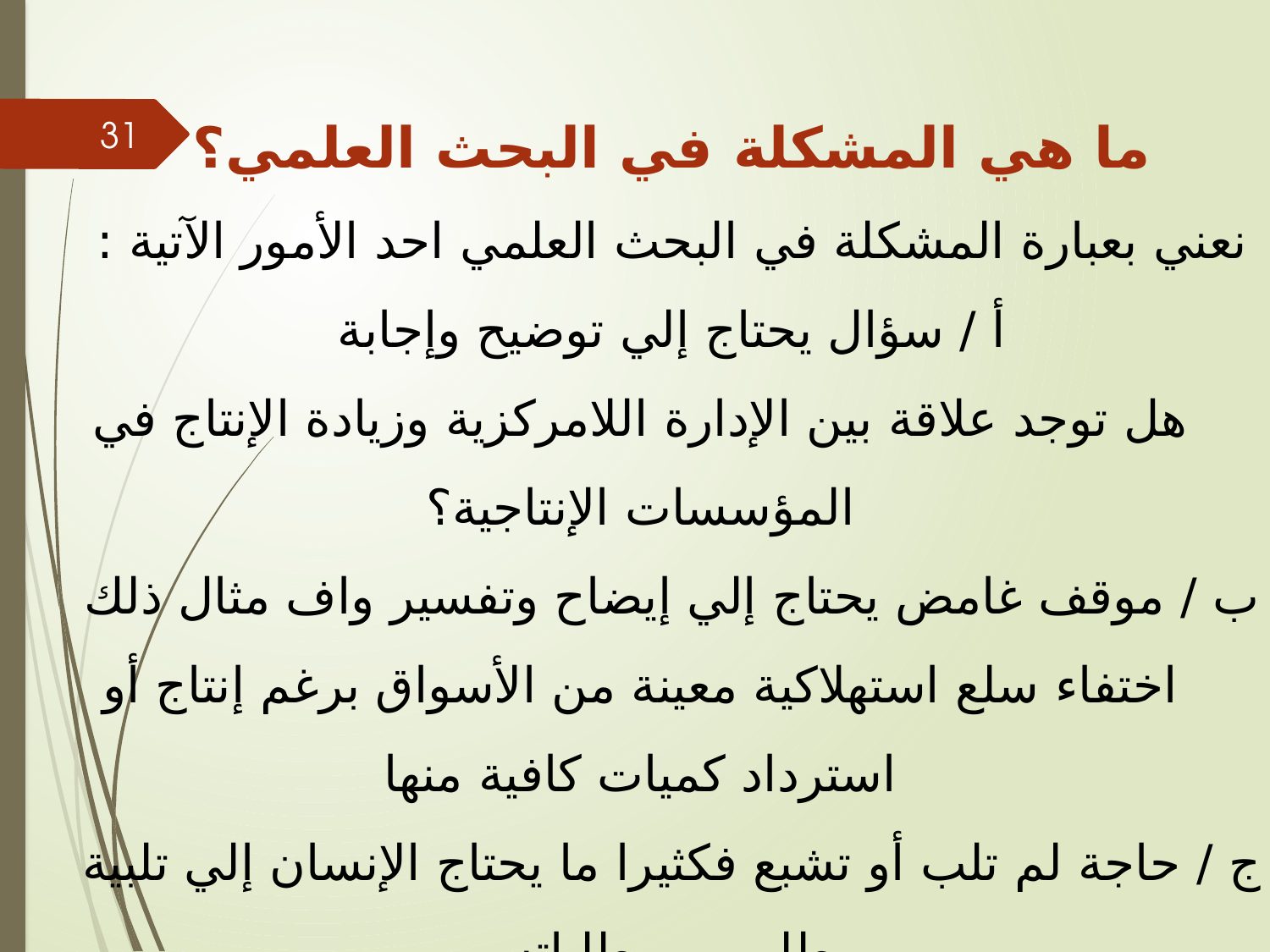

ما هي المشكلة في البحث العلمي؟
نعني بعبارة المشكلة في البحث العلمي احد الأمور الآتية :
أ / سؤال يحتاج إلي توضيح وإجابة
هل توجد علاقة بين الإدارة اللامركزية وزيادة الإنتاج في المؤسسات الإنتاجية؟
ب / موقف غامض يحتاج إلي إيضاح وتفسير واف مثال ذلك
اختفاء سلع استهلاكية معينة من الأسواق برغم إنتاج أو استرداد كميات كافية منها
ج / حاجة لم تلب أو تشبع فكثيرا ما يحتاج الإنسان إلي تلبية طلب من طلباته
عدم تلبية برامج التلفزيون لأذواق وحاجات المشاهدين

31